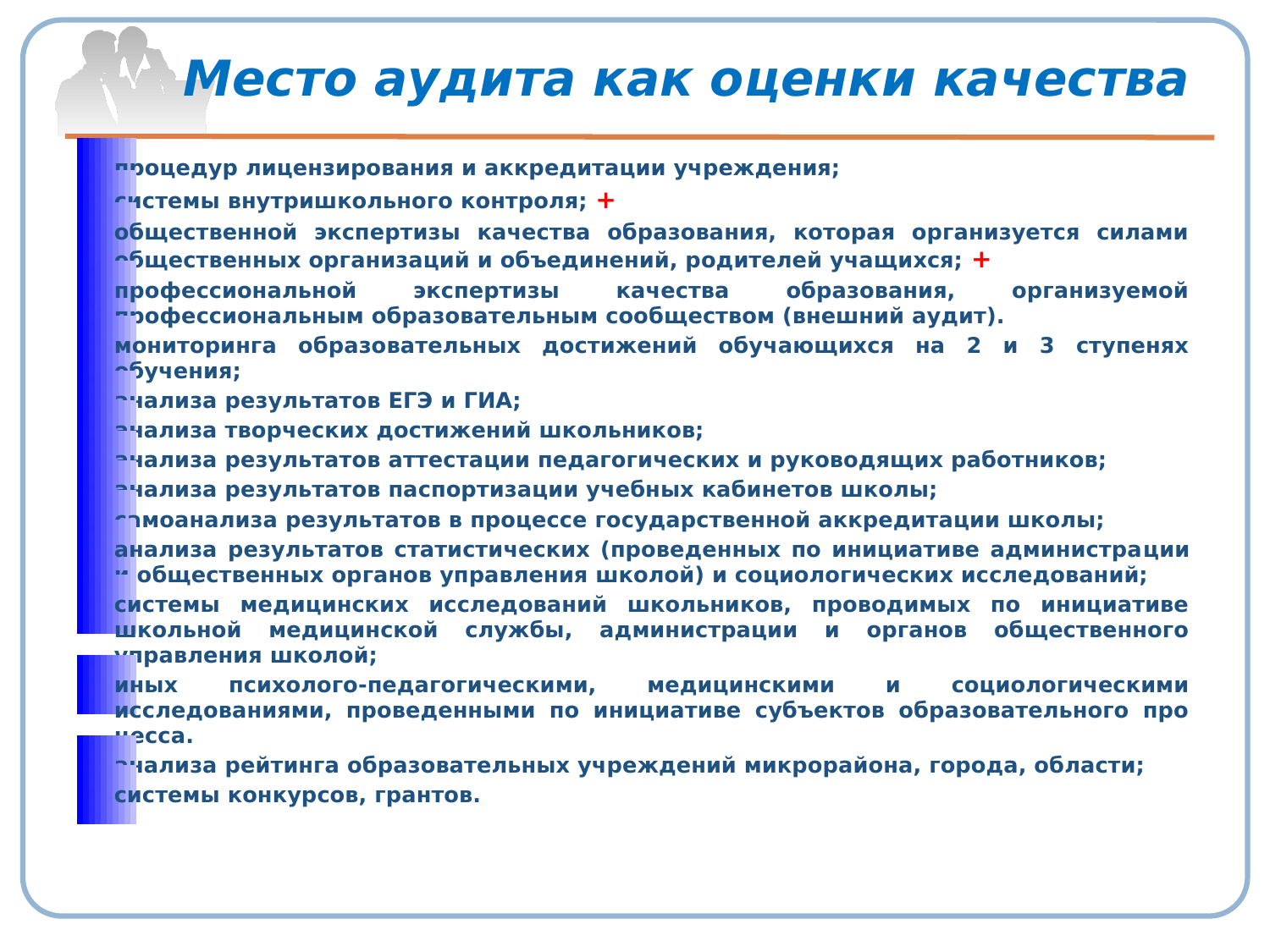

# Место аудита как оценки качества
процедур лицензирования и аккредитации учреждения;
системы внутришкольного контроля; +
общественной экспертизы качества образования, которая организуется силами общественных организаций и объединений, родителей учащихся; +
профессиональной экспертизы качества образования, организуемой профессиональным образовательным сообществом (внешний аудит).
мониторинга образовательных достижений обучающихся на 2 и 3 ступенях обучения;
анализа результатов ЕГЭ и ГИА;
анализа творческих достижений школьников;
анализа результатов аттестации педагогических и руководящих работников;
анализа результатов паспортизации учебных кабинетов школы;
самоанализа результатов в процессе государственной аккредитации школы;
анализа результатов статистических (проведенных по инициативе администра­ции и общественных органов управления школой) и социологических исследований;
системы медицинских исследований школьников, проводимых по инициативе школьной медицинской службы, администрации и органов общественного управления школой;
иных психолого-педагогическими, медицинскими и социологическими исследованиями, проведенными по инициативе субъектов образовательного про­цесса.
анализа рейтинга образовательных учреждений микрорайона, города, области;
системы конкурсов, грантов.